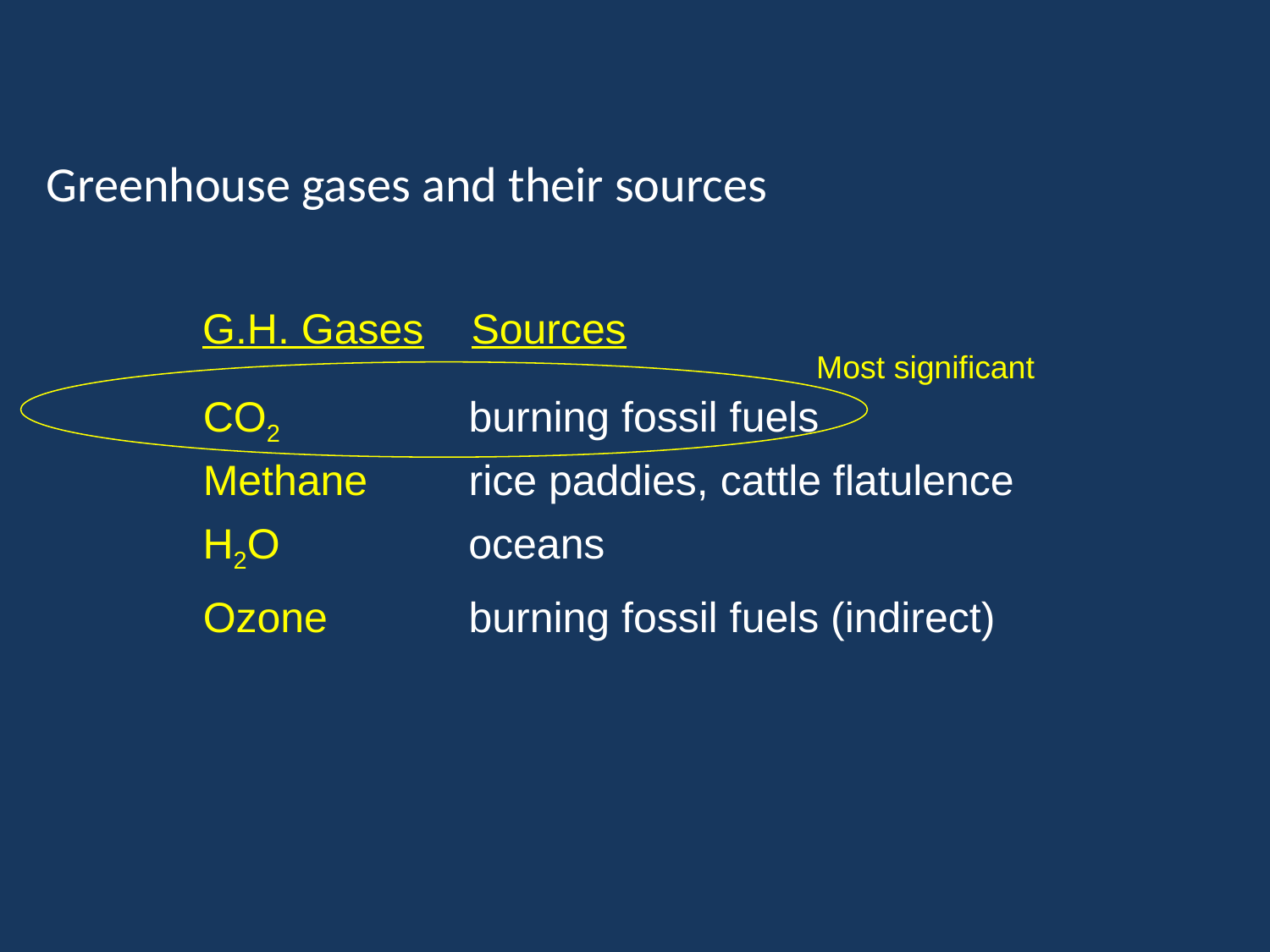

Greenhouse gases and their sources
G.H. Gases    Sources
Most significant

CO2 		 burning fossil fuels
Methane	 rice paddies, cattle flatulence
H2O		 oceans
Ozone 	 burning fossil fuels (indirect)